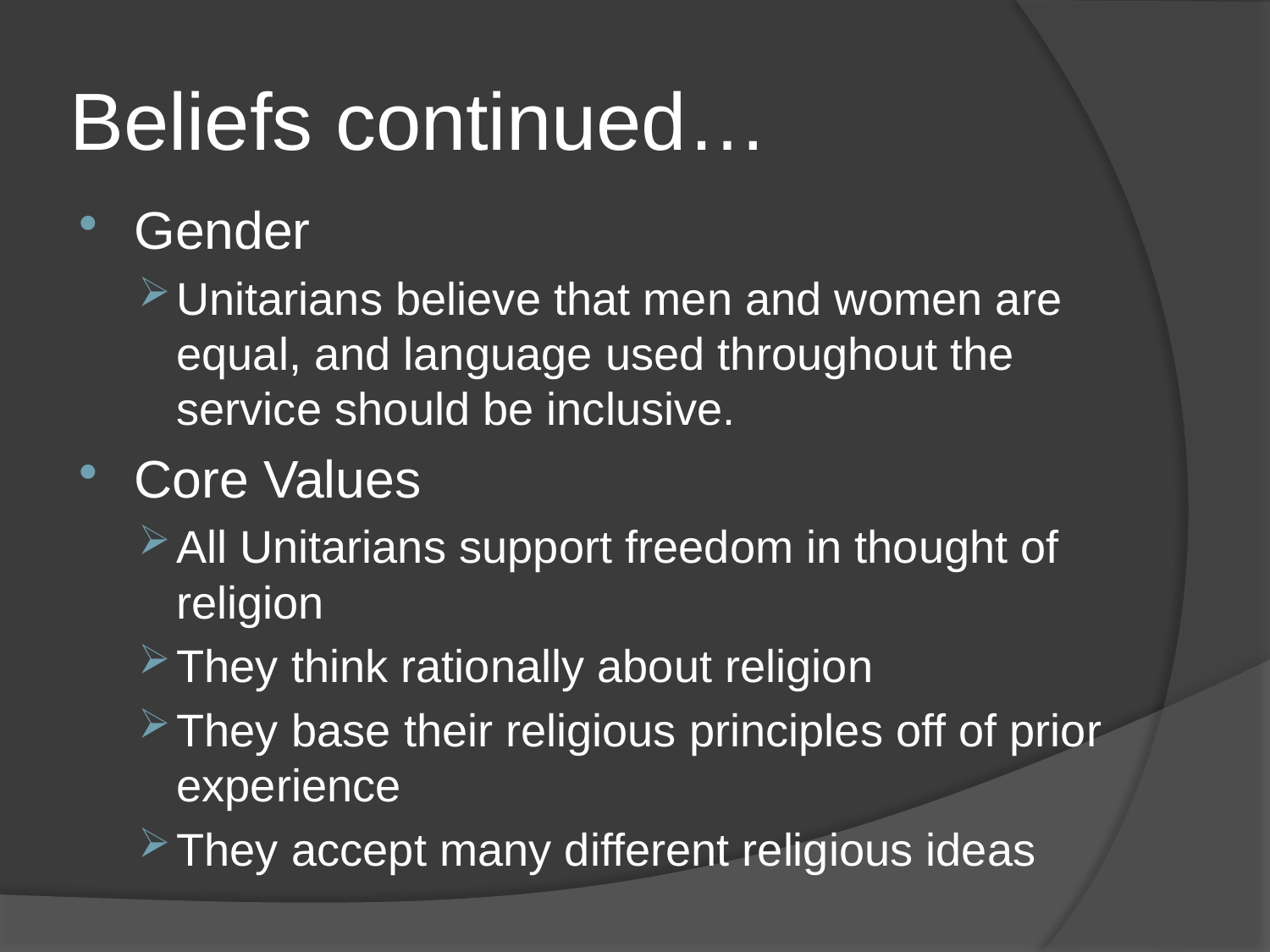

# Beliefs continued…
Gender
Unitarians believe that men and women are equal, and language used throughout the service should be inclusive.
Core Values
All Unitarians support freedom in thought of religion
They think rationally about religion
They base their religious principles off of prior experience
They accept many different religious ideas